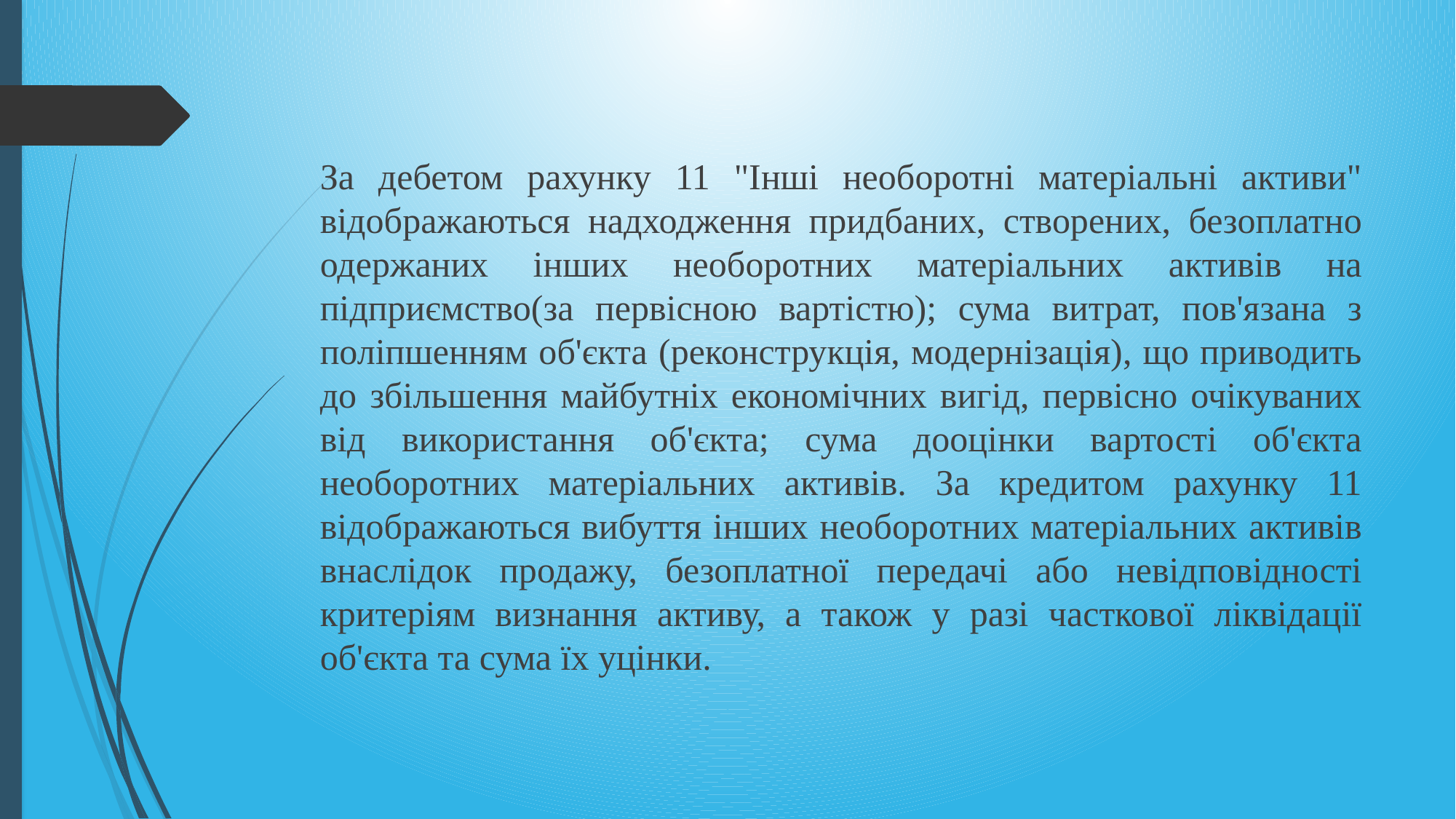

#
За дебетом рахунку 11 "Інші необоротні матеріальні активи" відображаються надходження придбаних, створених, безоплатно одержаних інших необоротних матеріальних активів на підприємство(за первісною вартістю); сума витрат, пов'язана з поліпшенням об'єкта (реконструкція, модернізація), що приводить до збільшення майбутніх економічних вигід, первісно очікуваних від використання об'єкта; сума дооцінки вартості об'єкта необоротних матеріальних активів. За кредитом рахунку 11 відображаються вибуття інших необоротних матеріальних активів внаслідок продажу, безоплатної передачі або невідповідності критеріям визнання активу, а також у разі часткової ліквідації об'єкта та сума їх уцінки.